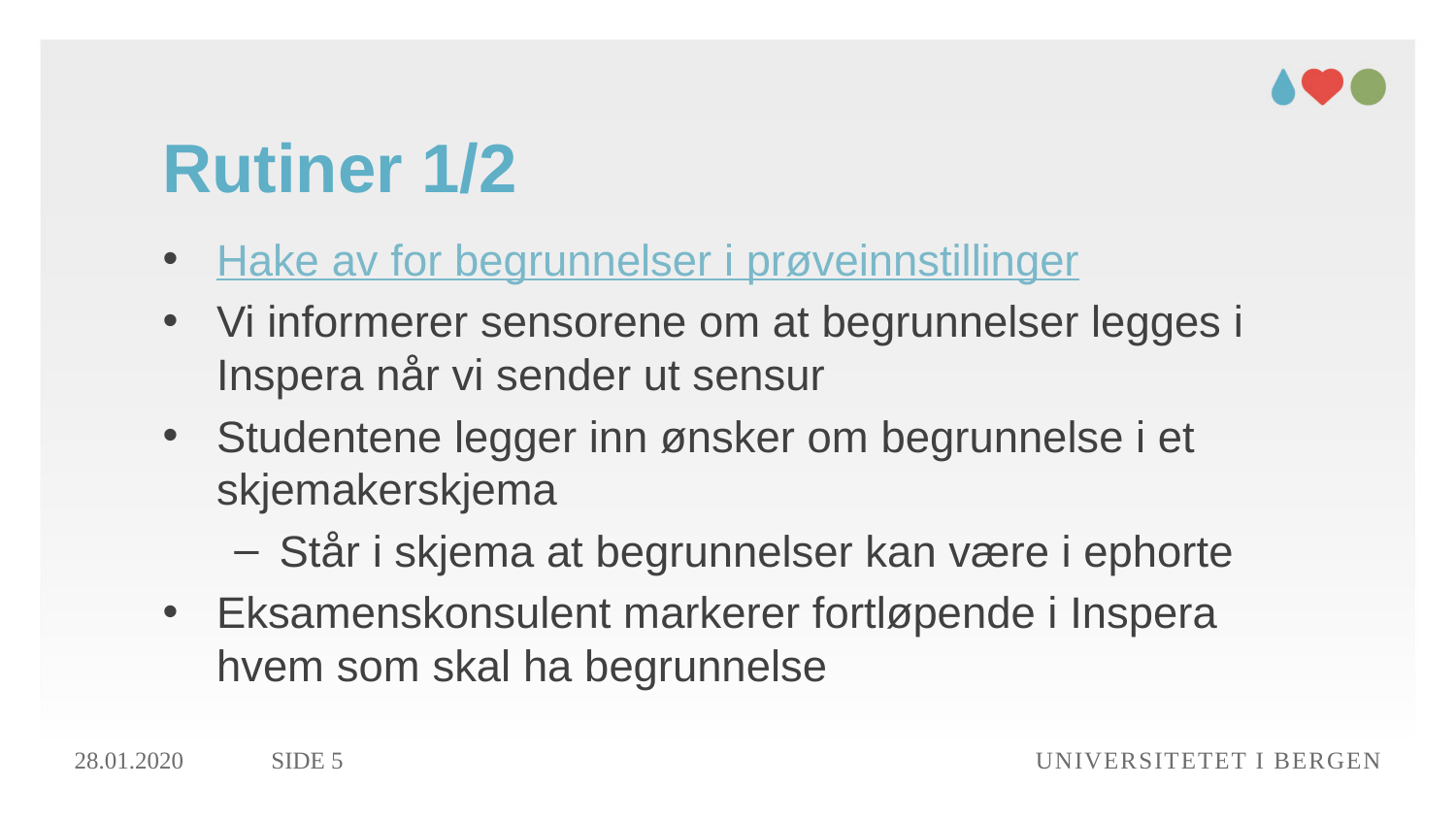

# Rutiner 1/2
Hake av for begrunnelser i prøveinnstillinger
Vi informerer sensorene om at begrunnelser legges i Inspera når vi sender ut sensur
Studentene legger inn ønsker om begrunnelse i et skjemakerskjema
Står i skjema at begrunnelser kan være i ephorte
Eksamenskonsulent markerer fortløpende i Inspera hvem som skal ha begrunnelse

28.01.2020
Side 5
Universitetet i Bergen